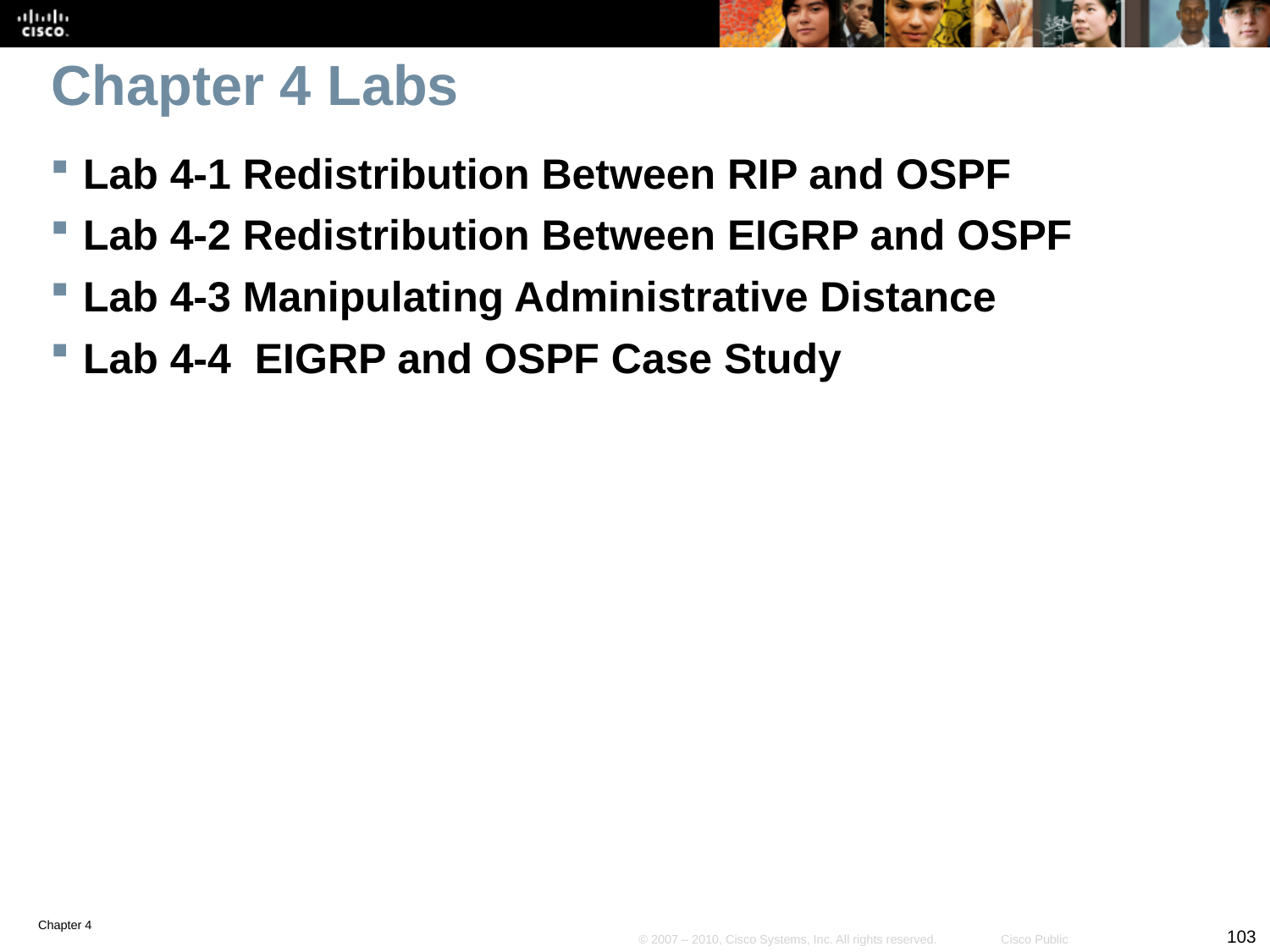

# Chapter 4 Labs
Lab 4-1 Redistribution Between RIP and OSPF
Lab 4-2 Redistribution Between EIGRP and OSPF
Lab 4-3 Manipulating Administrative Distance
Lab 4-4  EIGRP and OSPF Case Study